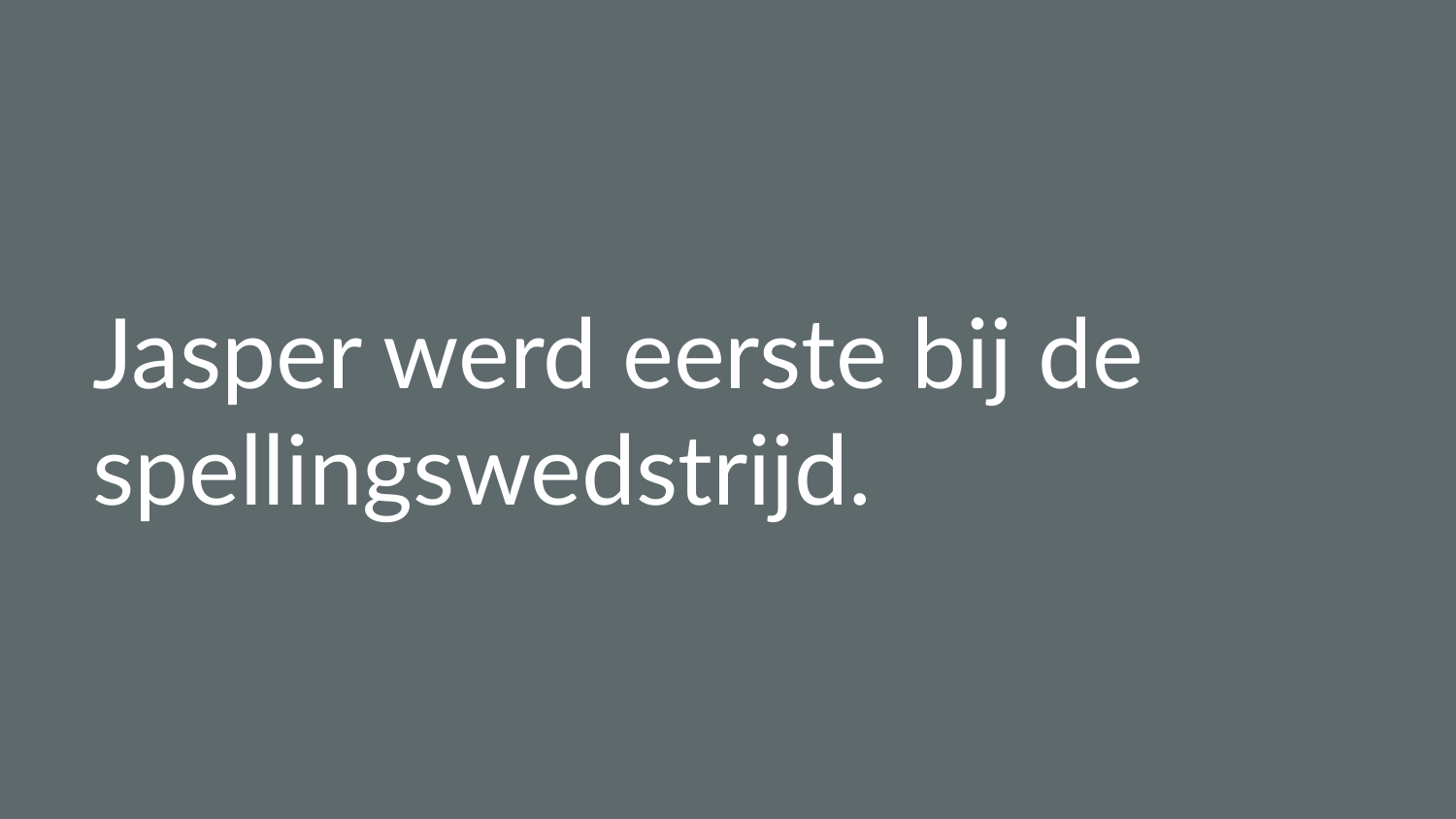

# Jasper werd eerste bij de spellingswedstrijd.